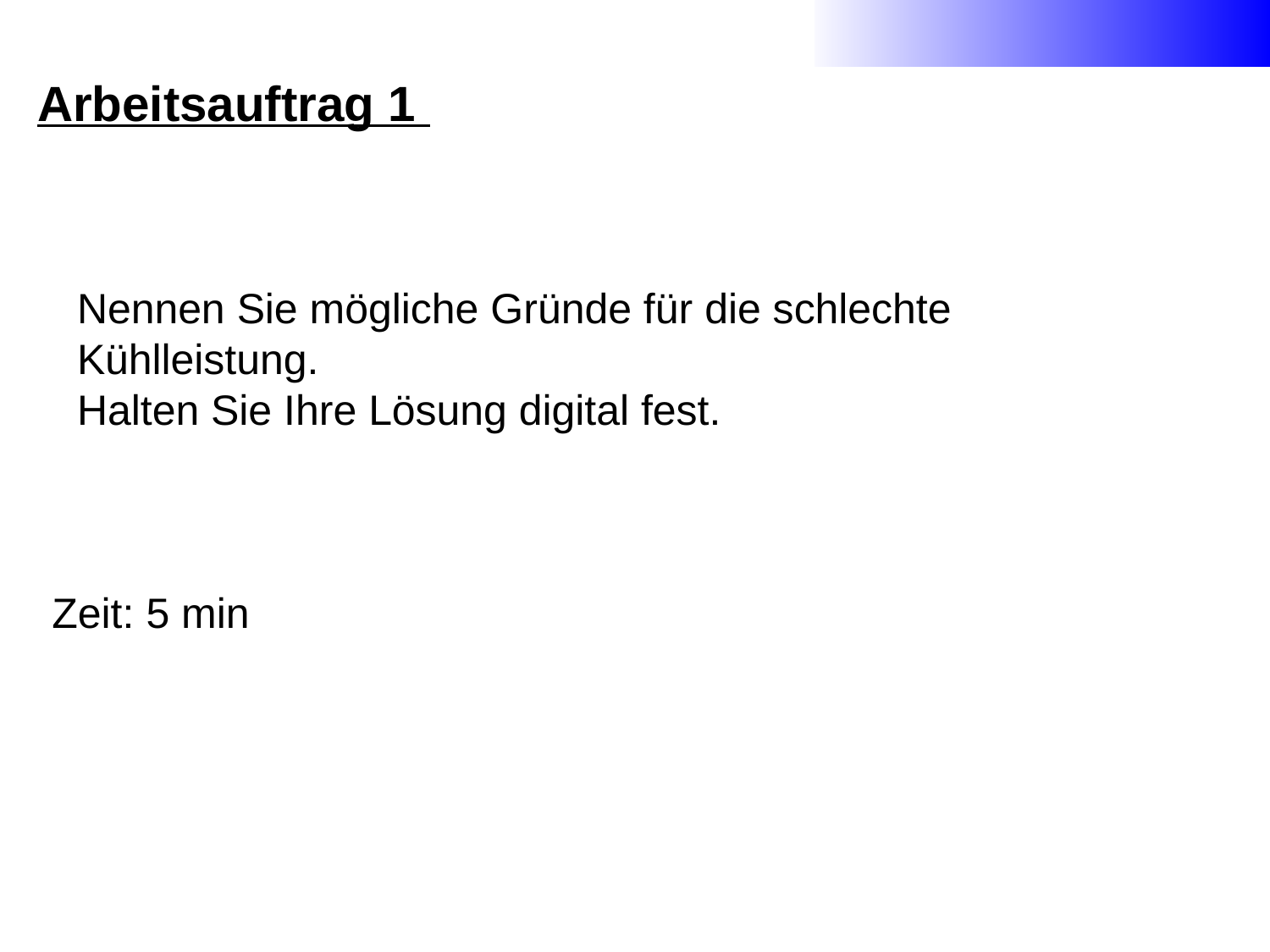

Arbeitsauftrag 1

Nennen Sie mögliche Gründe für die schlechte Kühlleistung.
Halten Sie Ihre Lösung digital fest.

Zeit: 5 min